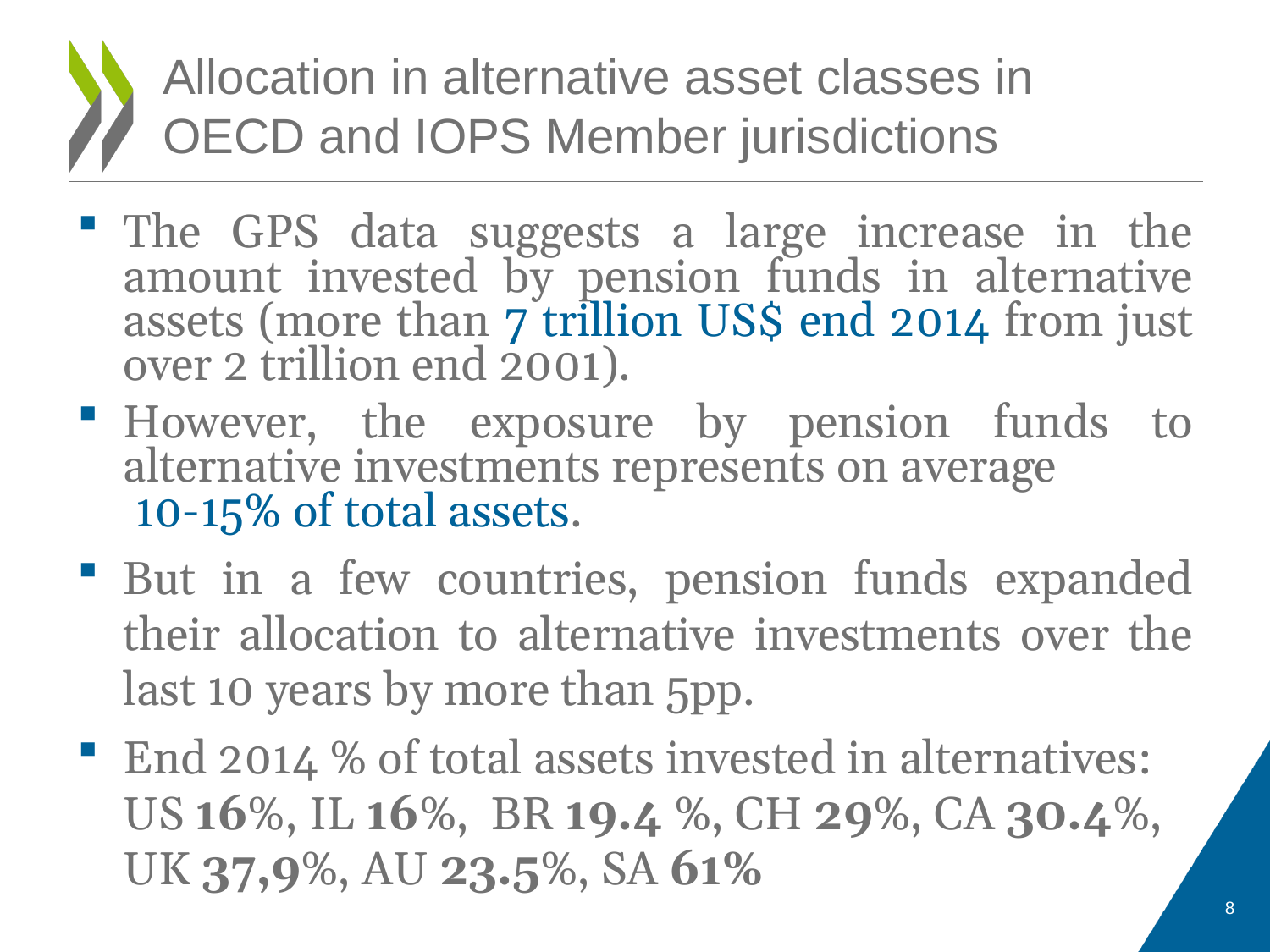

# Allocation in alternative asset classes in OECD and IOPS Member jurisdictions
The GPS data suggests a large increase in the amount invested by pension funds in alternative assets (more than 7 trillion US$ end 2014 from just over 2 trillion end 2001).
However, the exposure by pension funds to alternative investments represents on average              10-15% of total assets.
But in a few countries, pension funds expanded their allocation to alternative investments over the last 10 years by more than 5pp.
End 2014 % of total assets invested in alternatives: US 16%, IL 16%,  BR 19.4 %, CH 29%, CA 30.4%, UK 37,9%, AU 23.5%, SA 61%

8